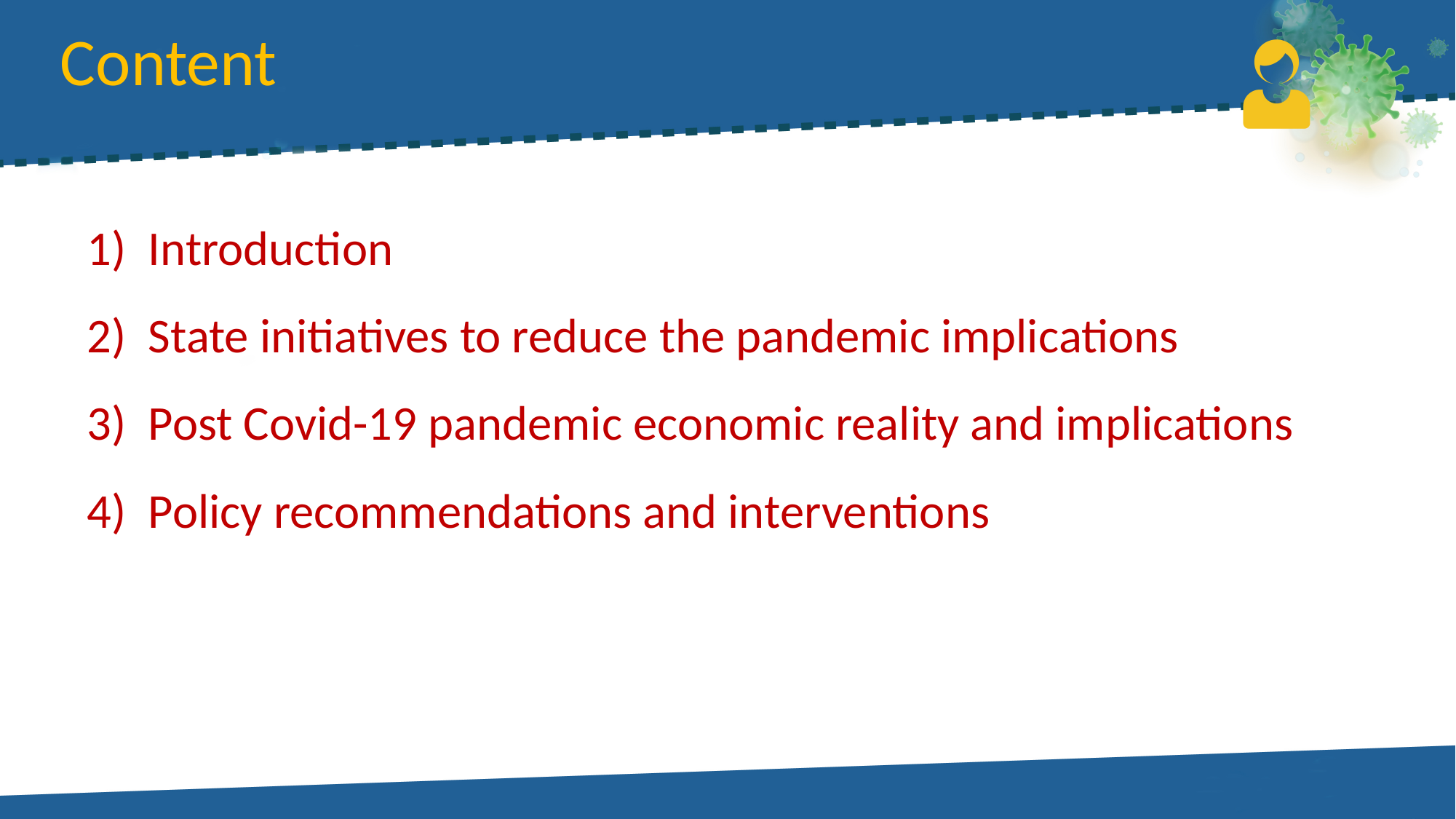

# Content
Introduction
State initiatives to reduce the pandemic implications
Post Covid-19 pandemic economic reality and implications
Policy recommendations and interventions